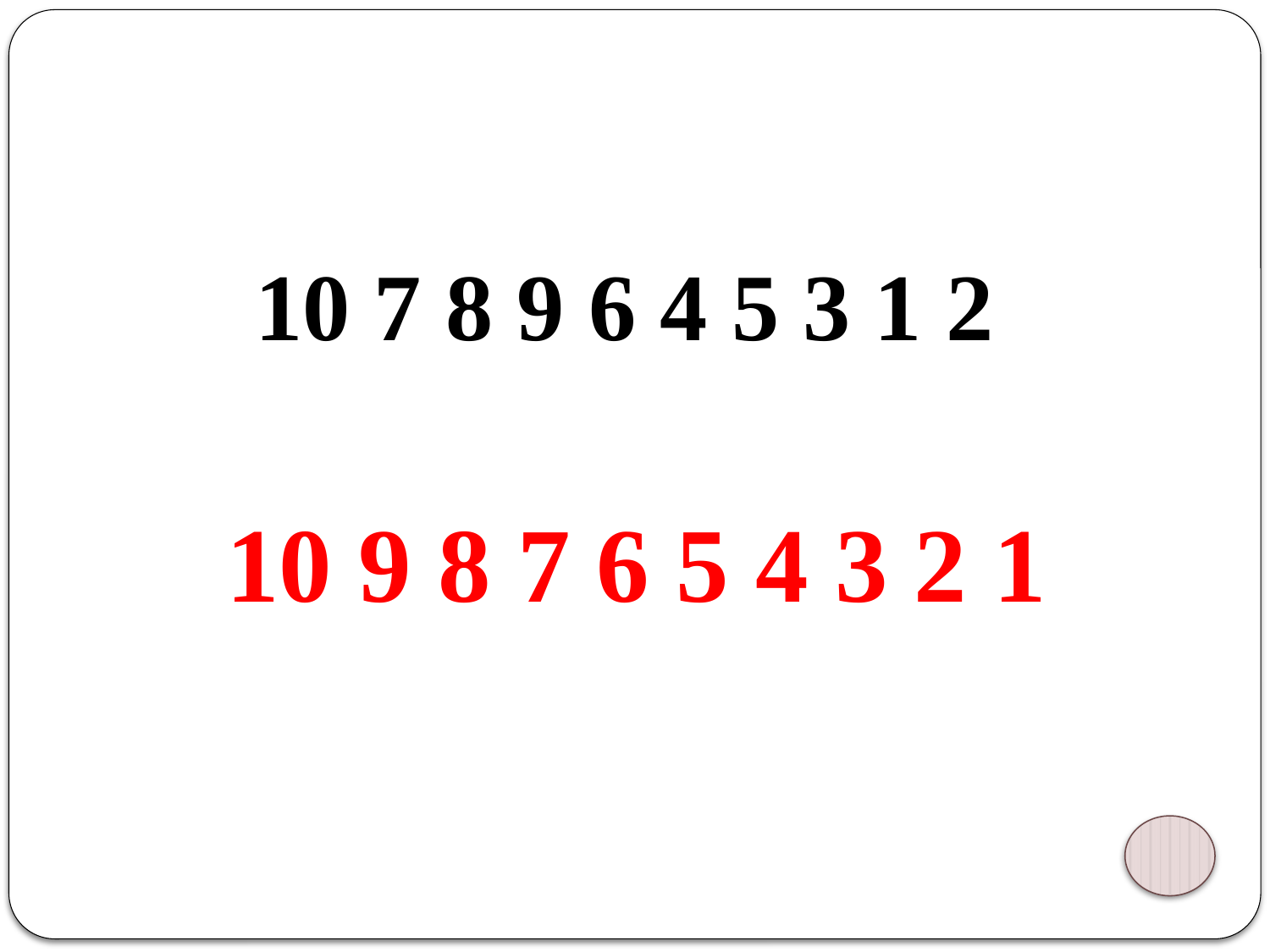

10 7 8 9 6 4 5 3 1 2
10 9 8 7 6 5 4 3 2 1